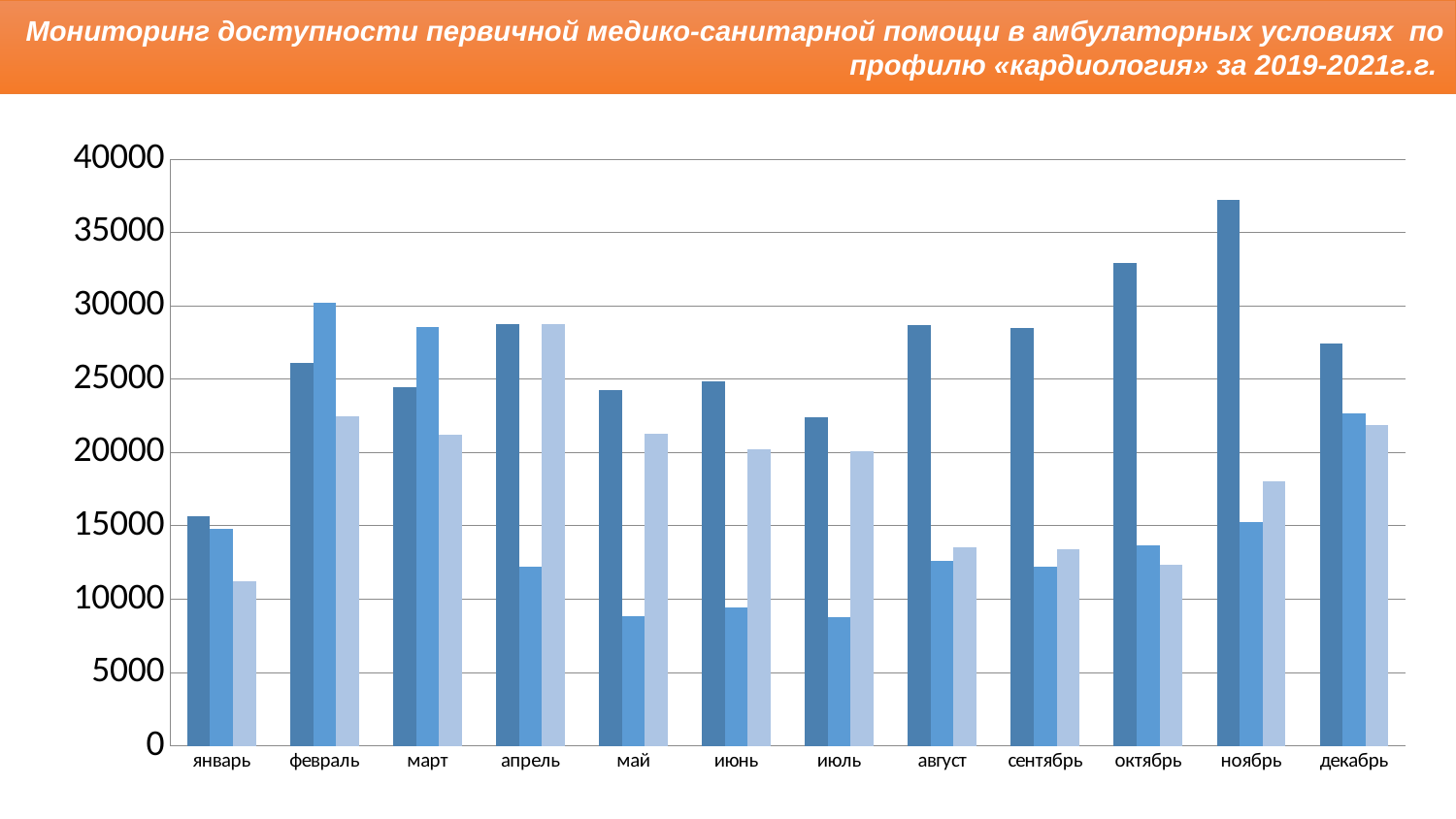

Мониторинг доступности первичной медико-санитарной помощи в амбулаторных условиях  по профилю «кардиология» за 2019-2021г.г.

### Chart

| Category | 2019 | 2020 | 2021 |
|---|---|---|---|
| январь | 15684.0 | 14806.0 | 11229.0 |
| февраль | 26101.0 | 30185.0 | 22469.0 |
| март | 24442.0 | 28556.0 | 21239.0 |
| апрель | 28763.0 | 12188.0 | 28759.0 |
| май | 24241.0 | 8844.0 | 21279.0 |
| июнь | 24852.0 | 9409.0 | 20210.0 |
| июль | 22415.0 | 8803.0 | 20067.0 |
| август | 28668.0 | 12643.0 | 13552.0 |
| сентябрь | 28495.0 | 12205.0 | 13438.0 |
| октябрь | 32946.0 | 13697.0 | 12335.0 |
| ноябрь | 37197.0 | 15275.0 | 18034.0 |
| декабрь | 27448.0 | 22684.0 | 21884.0 |